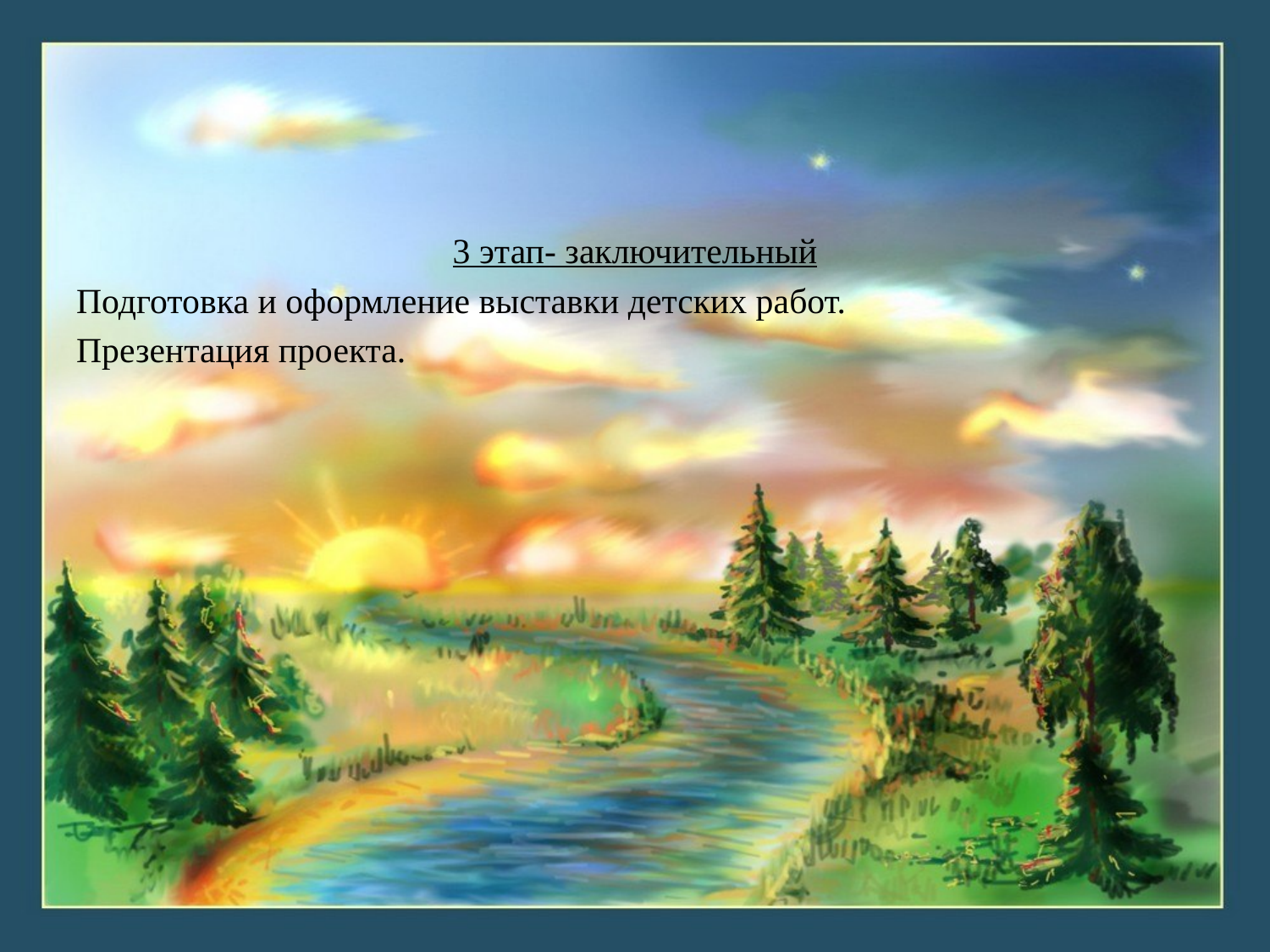

#
3 этап- заключительный
Подготовка и оформление выставки детских работ.
Презентация проекта.